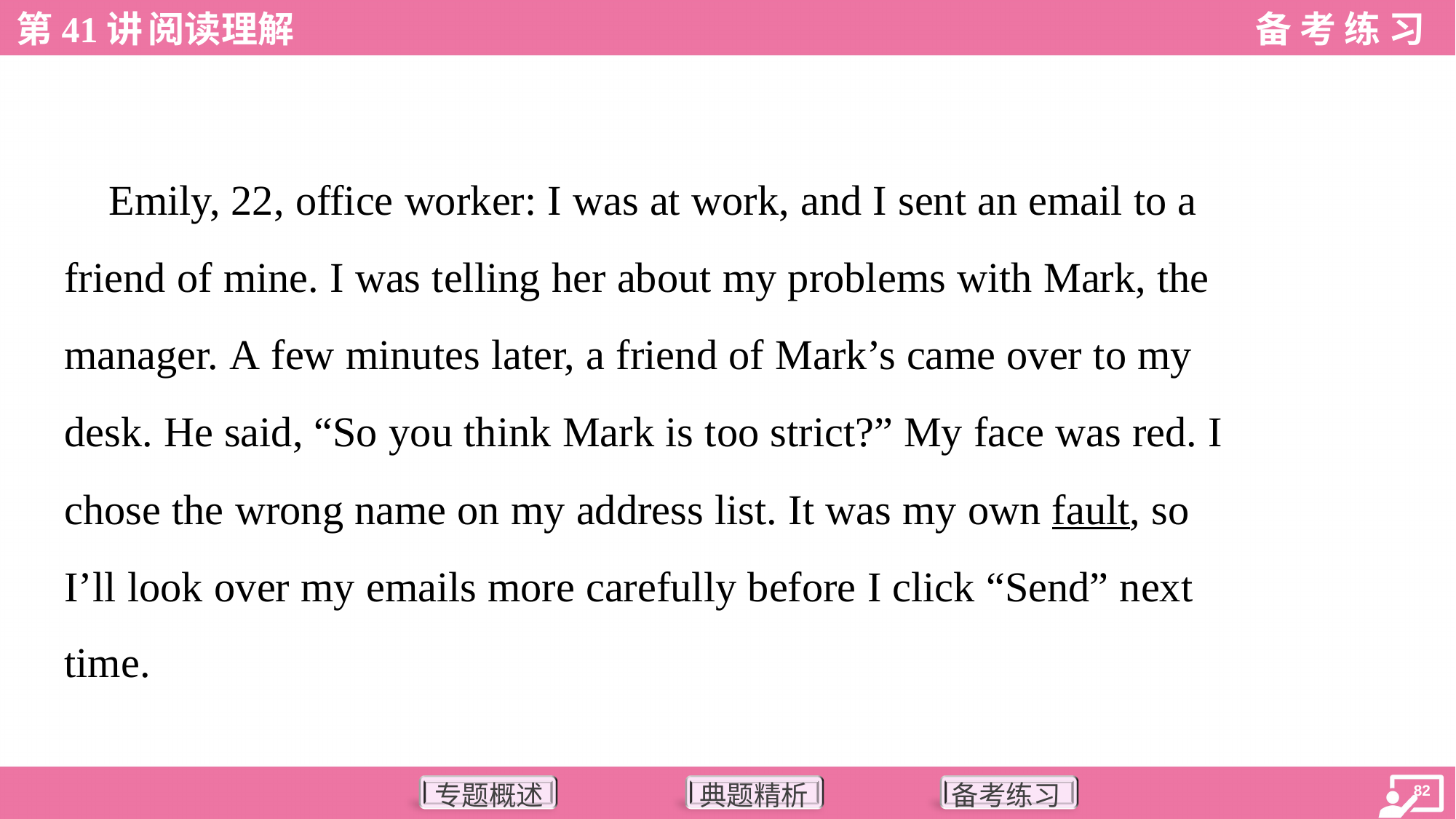

Emily, 22, office worker: I was at work, and I sent an email to a
friend of mine. I was telling her about my problems with Mark, the
manager. A few minutes later, a friend of Mark’s came over to my
desk. He said, “So you think Mark is too strict?” My face was red. I
chose the wrong name on my address list. It was my own fault, so
I’ll look over my emails more carefully before I click “Send” next
time.